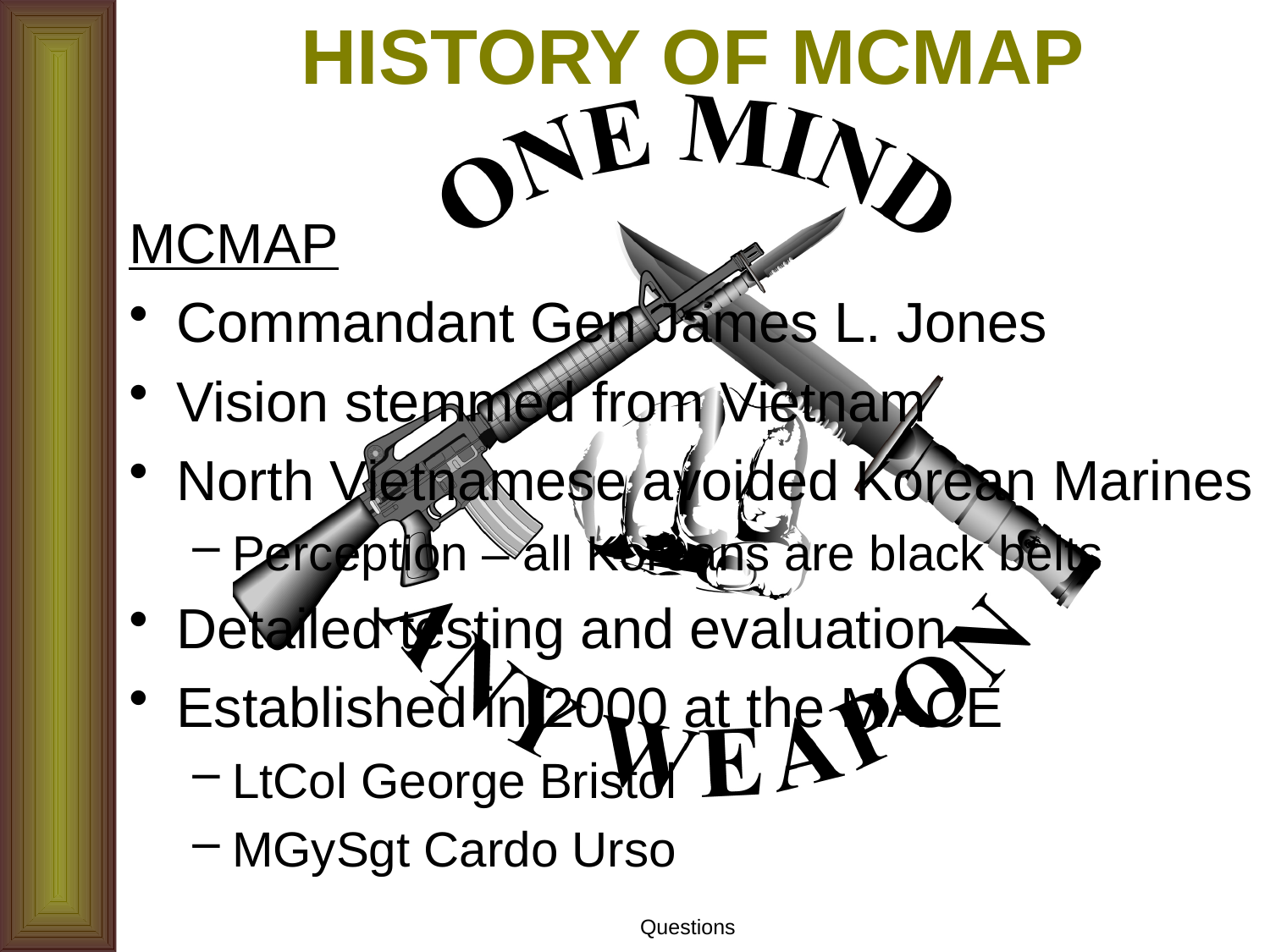

# HISTORY OF MCMAP
MCMAP
Commandant Gen James L. Jones
Vision stemmed from Vietnam
North Vietnamese avoided Korean Marines
Perception – all Koreans are black belts
Detailed testing and evaluation
Established in 2000 at the MACE
LtCol George Bristol
MGySgt Cardo Urso
Questions